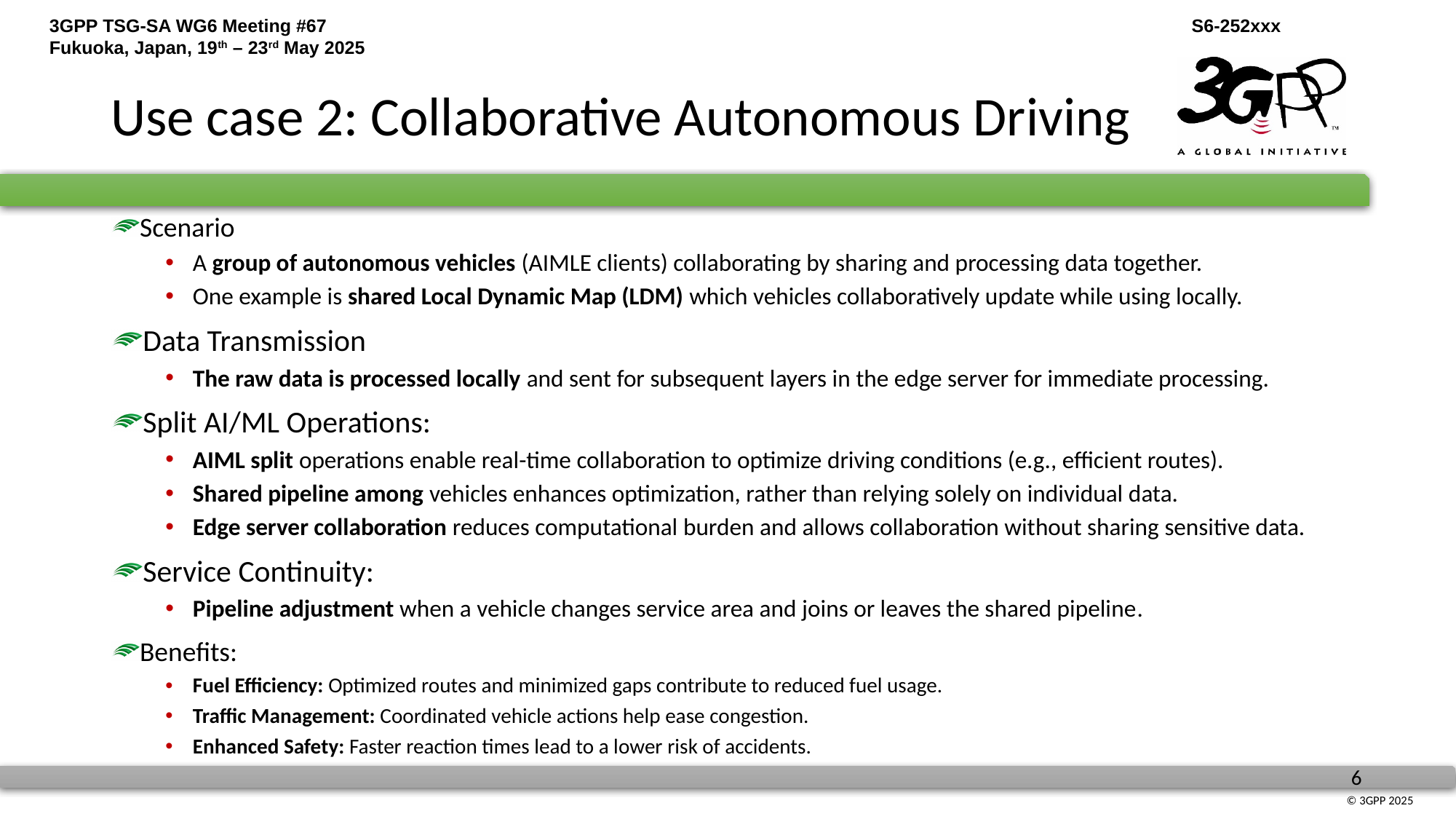

# Use case 2: Collaborative Autonomous Driving
Scenario
A group of autonomous vehicles (AIMLE clients) collaborating by sharing and processing data together.
One example is shared Local Dynamic Map (LDM) which vehicles collaboratively update while using locally.
Data Transmission
The raw data is processed locally and sent for subsequent layers in the edge server for immediate processing.
Split AI/ML Operations:
AIML split operations enable real-time collaboration to optimize driving conditions (e.g., efficient routes).
Shared pipeline among vehicles enhances optimization, rather than relying solely on individual data.
Edge server collaboration reduces computational burden and allows collaboration without sharing sensitive data.
Service Continuity:
Pipeline adjustment when a vehicle changes service area and joins or leaves the shared pipeline.
Benefits:
Fuel Efficiency: Optimized routes and minimized gaps contribute to reduced fuel usage.
Traffic Management: Coordinated vehicle actions help ease congestion.
Enhanced Safety: Faster reaction times lead to a lower risk of accidents.